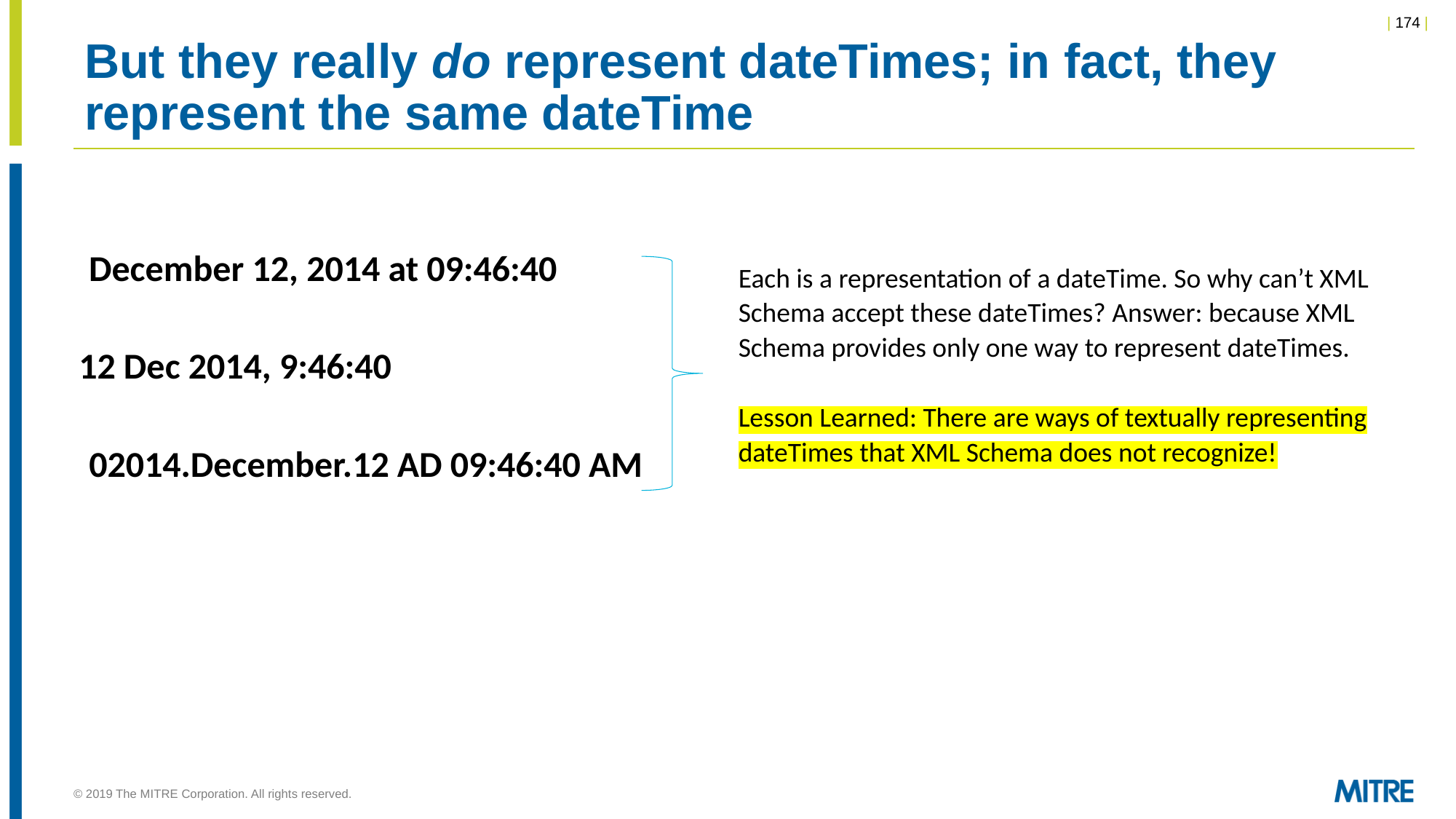

# But they really do represent dateTimes; in fact, they represent the same dateTime
December 12, 2014 at 09:46:40
Each is a representation of a dateTime. So why can’t XML Schema accept these dateTimes? Answer: because XML Schema provides only one way to represent dateTimes.

Lesson Learned: There are ways of textually representing dateTimes that XML Schema does not recognize!

12 Dec 2014, 9:46:40
02014.December.12 AD 09:46:40 AM
© 2019 The MITRE Corporation. All rights reserved.